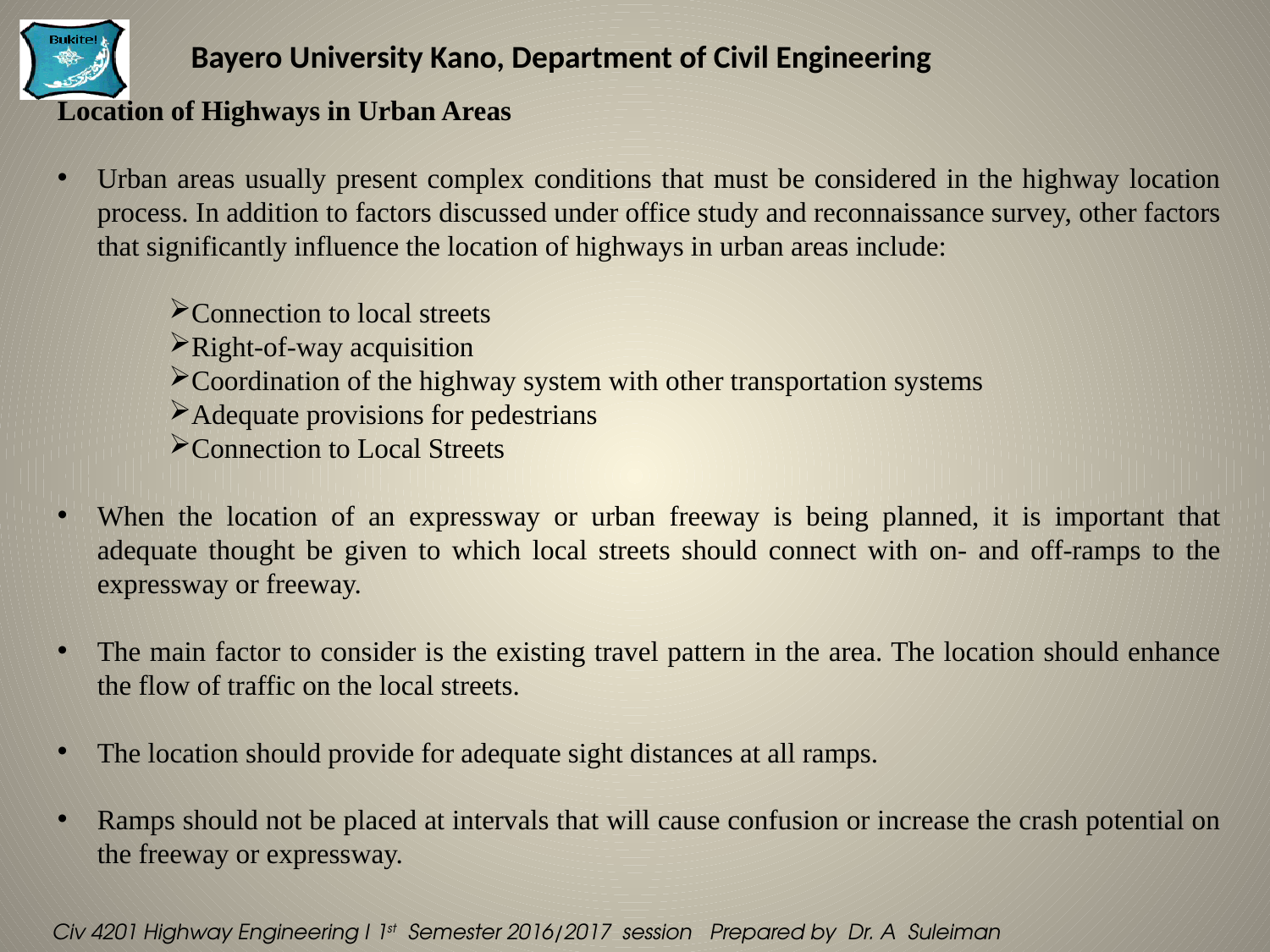

Location of Highways in Urban Areas

Urban areas usually present complex conditions that must be considered in the highway location process. In addition to factors discussed under office study and reconnaissance survey, other factors that significantly influence the location of highways in urban areas include:

Connection to local streets
Right-of-way acquisition
Coordination of the highway system with other transportation systems
Adequate provisions for pedestrians
Connection to Local Streets

When the location of an expressway or urban freeway is being planned, it is important that adequate thought be given to which local streets should connect with on- and off-ramps to the expressway or freeway.

The main factor to consider is the existing travel pattern in the area. The location should enhance the flow of traffic on the local streets.

The location should provide for adequate sight distances at all ramps.

Ramps should not be placed at intervals that will cause confusion or increase the crash potential on the freeway or expressway.